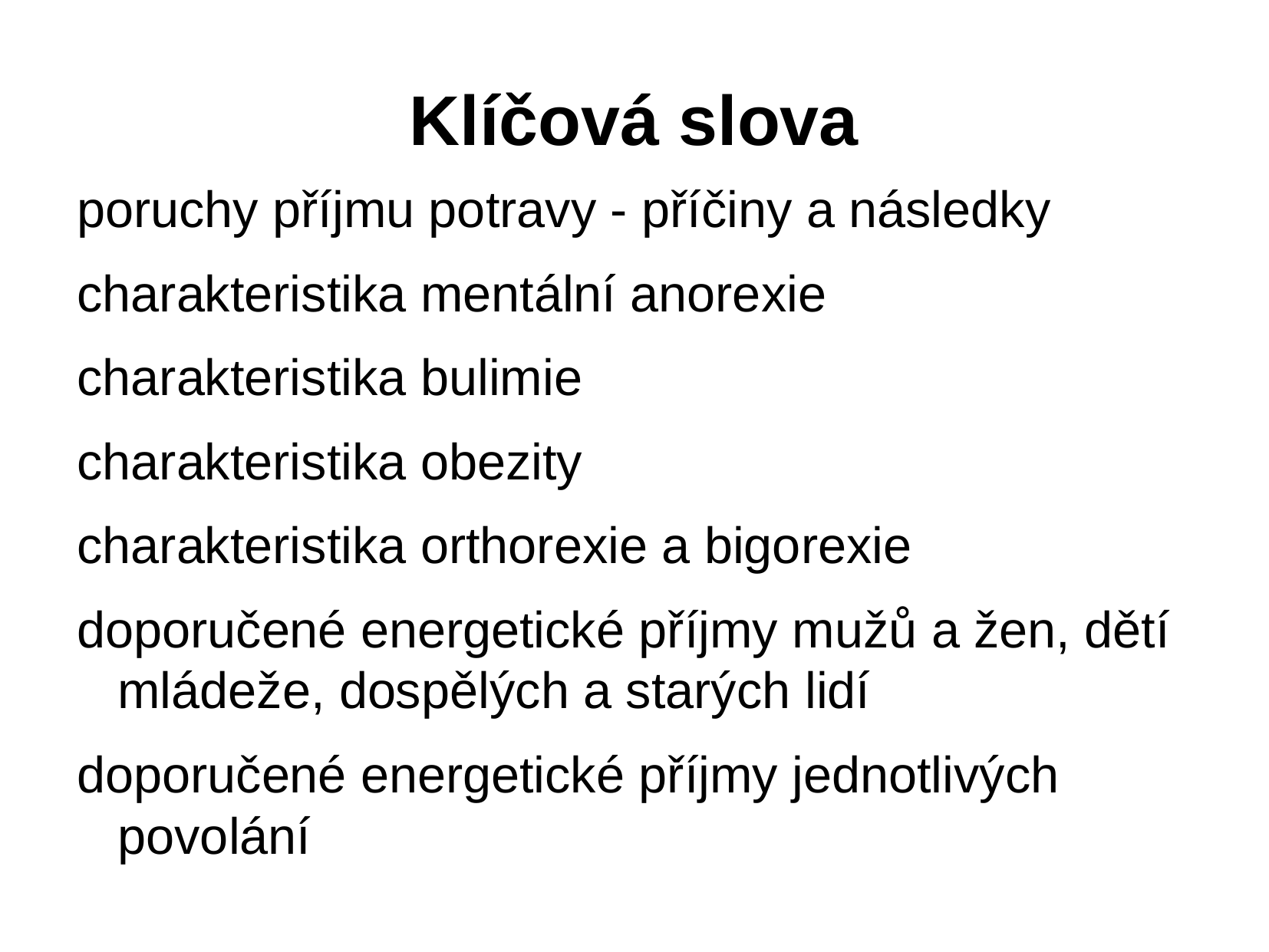

# Klíčová slova
poruchy příjmu potravy - příčiny a následky
charakteristika mentální anorexie
charakteristika bulimie
charakteristika obezity
charakteristika orthorexie a bigorexie
doporučené energetické příjmy mužů a žen, dětí mládeže, dospělých a starých lidí
doporučené energetické příjmy jednotlivých povolání